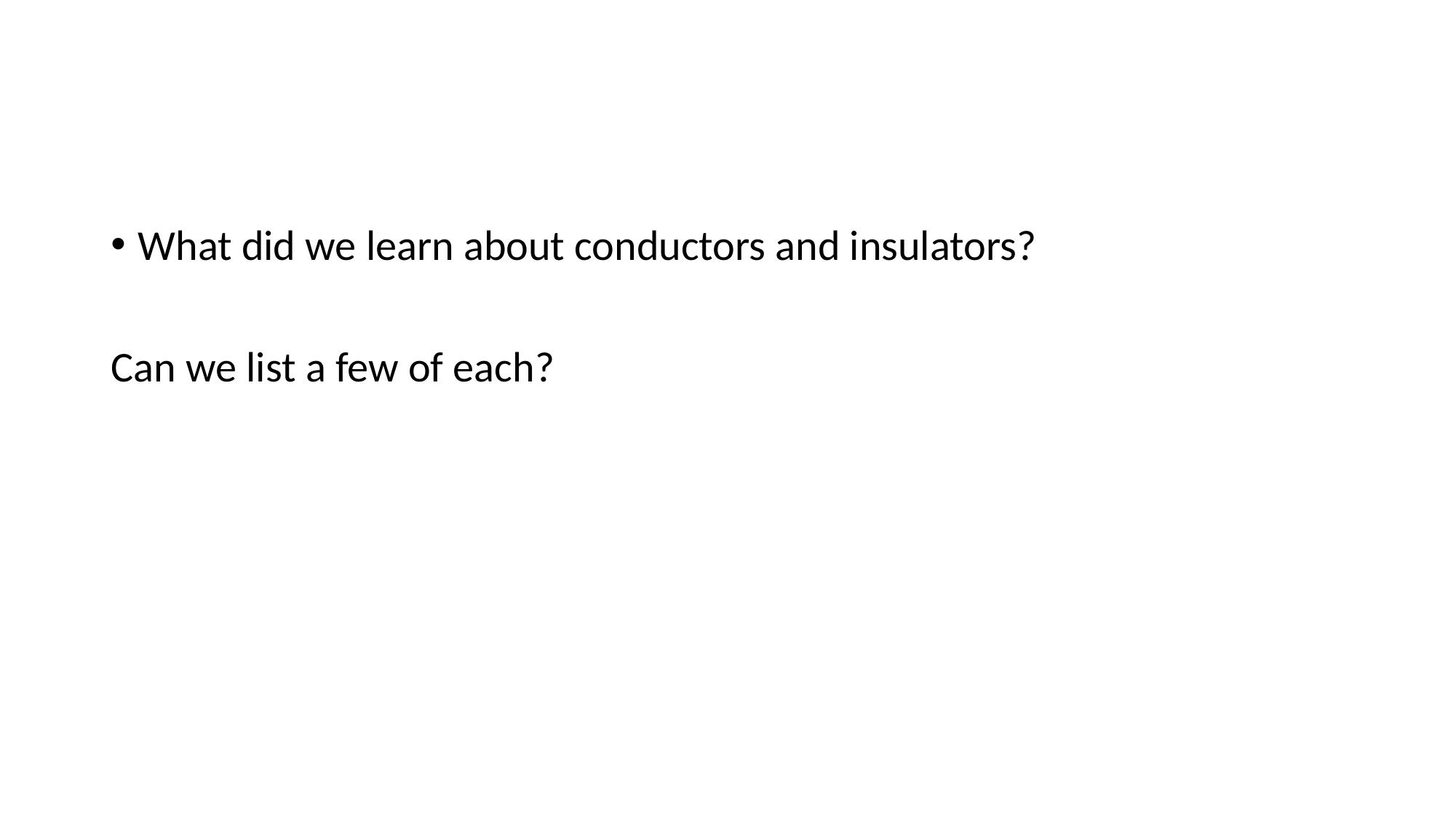

#
What did we learn about conductors and insulators?

Can we list a few of each?